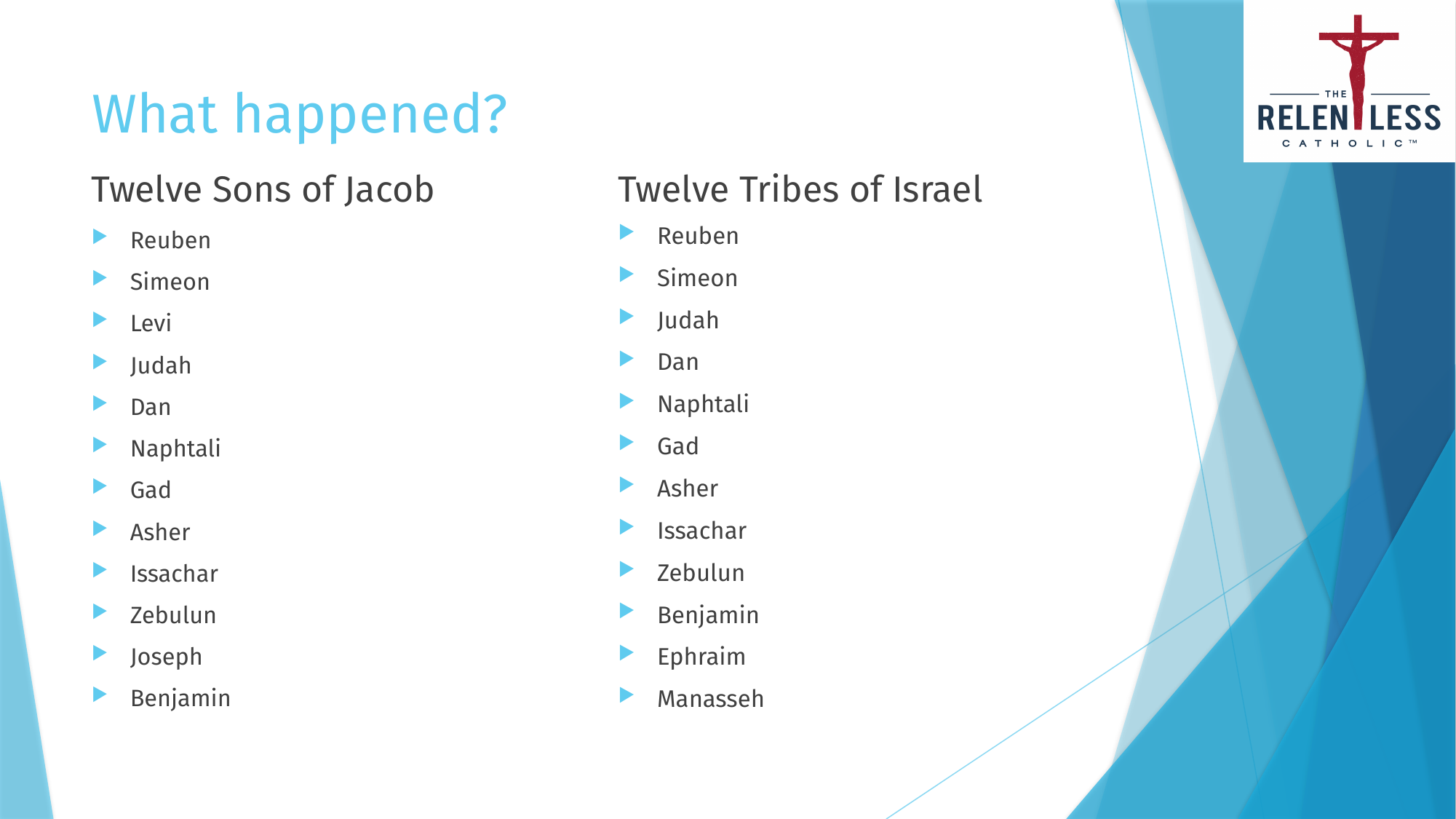

# What happened?
Twelve Sons of Jacob
Twelve Tribes of Israel
Reuben
Simeon
Judah
Dan
Naphtali
Gad
Asher
Issachar
Zebulun
Benjamin
Ephraim
Manasseh

Reuben
Simeon
Levi
Judah
Dan
Naphtali
Gad
Asher
Issachar
Zebulun
Joseph
Benjamin